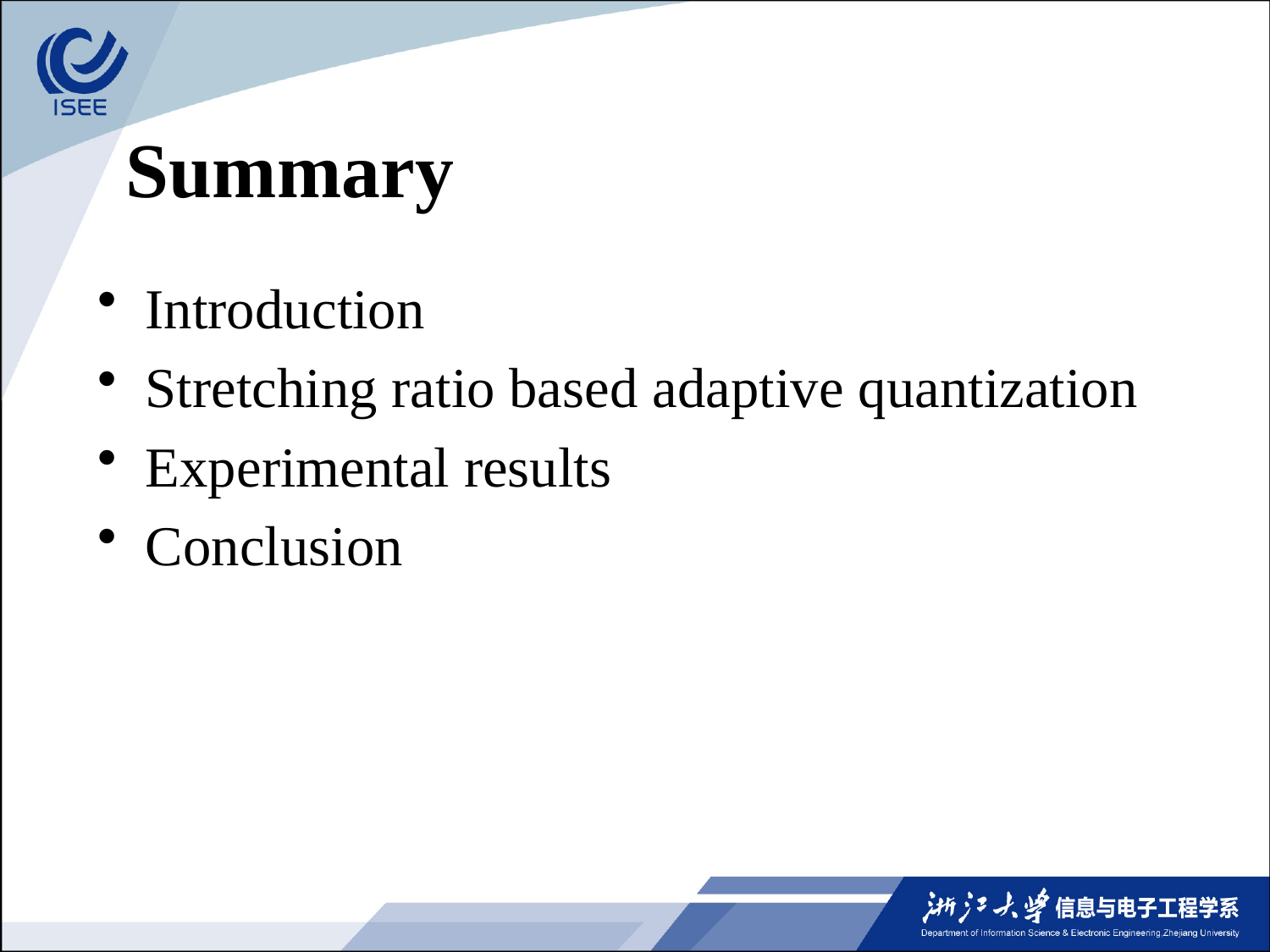

# Summary
Introduction
Stretching ratio based adaptive quantization
Experimental results
Conclusion